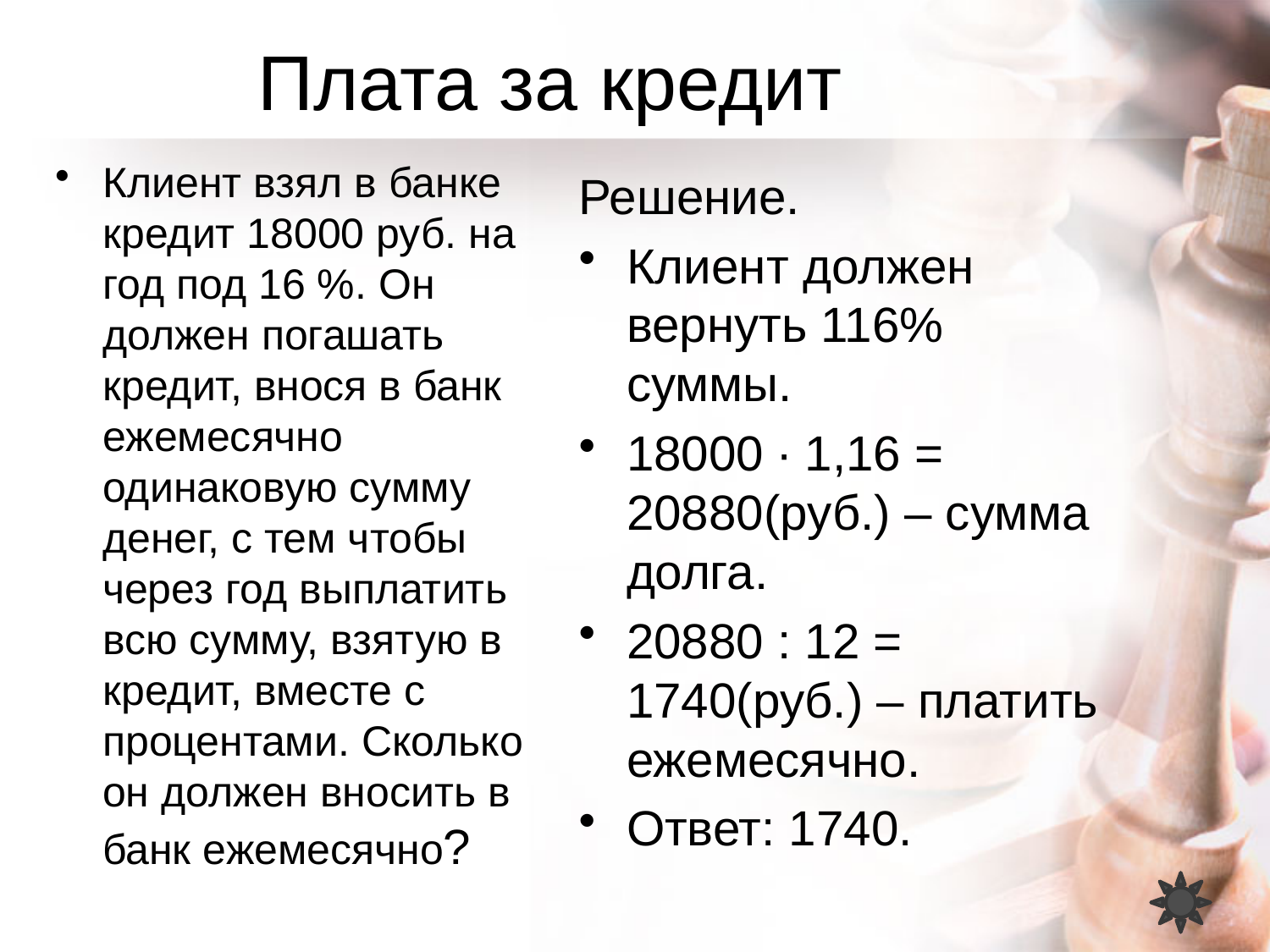

# Плата за кредит
Клиент взял в банке кредит 18000 руб. на год под 16 %. Он должен погашать кредит, внося в банк ежемесячно одинаковую сумму денег, с тем чтобы через год выплатить всю сумму, взятую в кредит, вместе с процентами. Сколько он должен вносить в банк ежемесячно?
Решение.
Клиент должен вернуть 116% суммы.
18000 ∙ 1,16 = 20880(руб.) – сумма долга.
20880 : 12 = 1740(руб.) – платить ежемесячно.
Ответ: 1740.